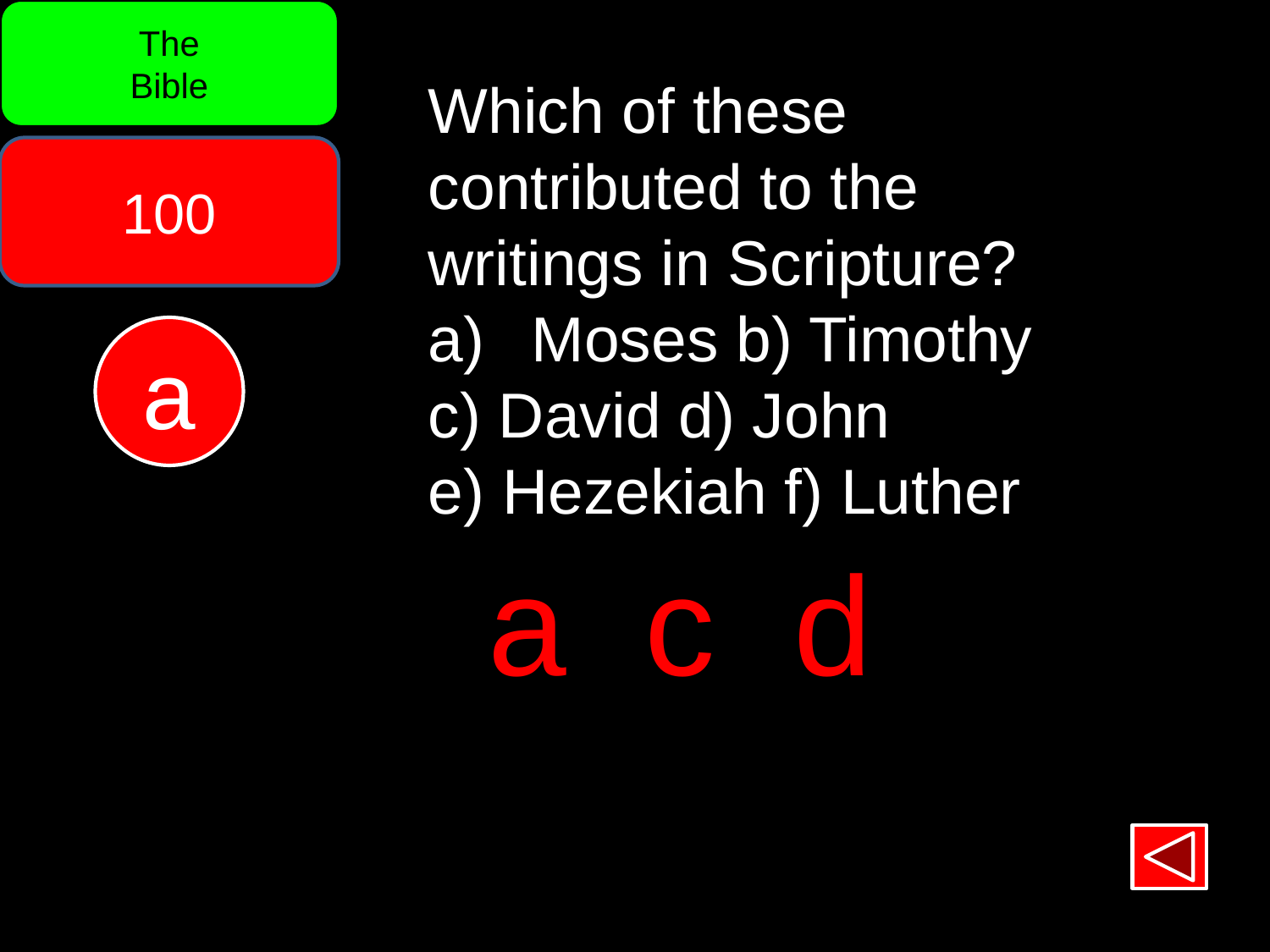

The
Bible
Which of these
contributed to the
writings in Scripture?
Moses b) Timothy
c) David d) John
e) Hezekiah f) Luther
100
a
a  c  d